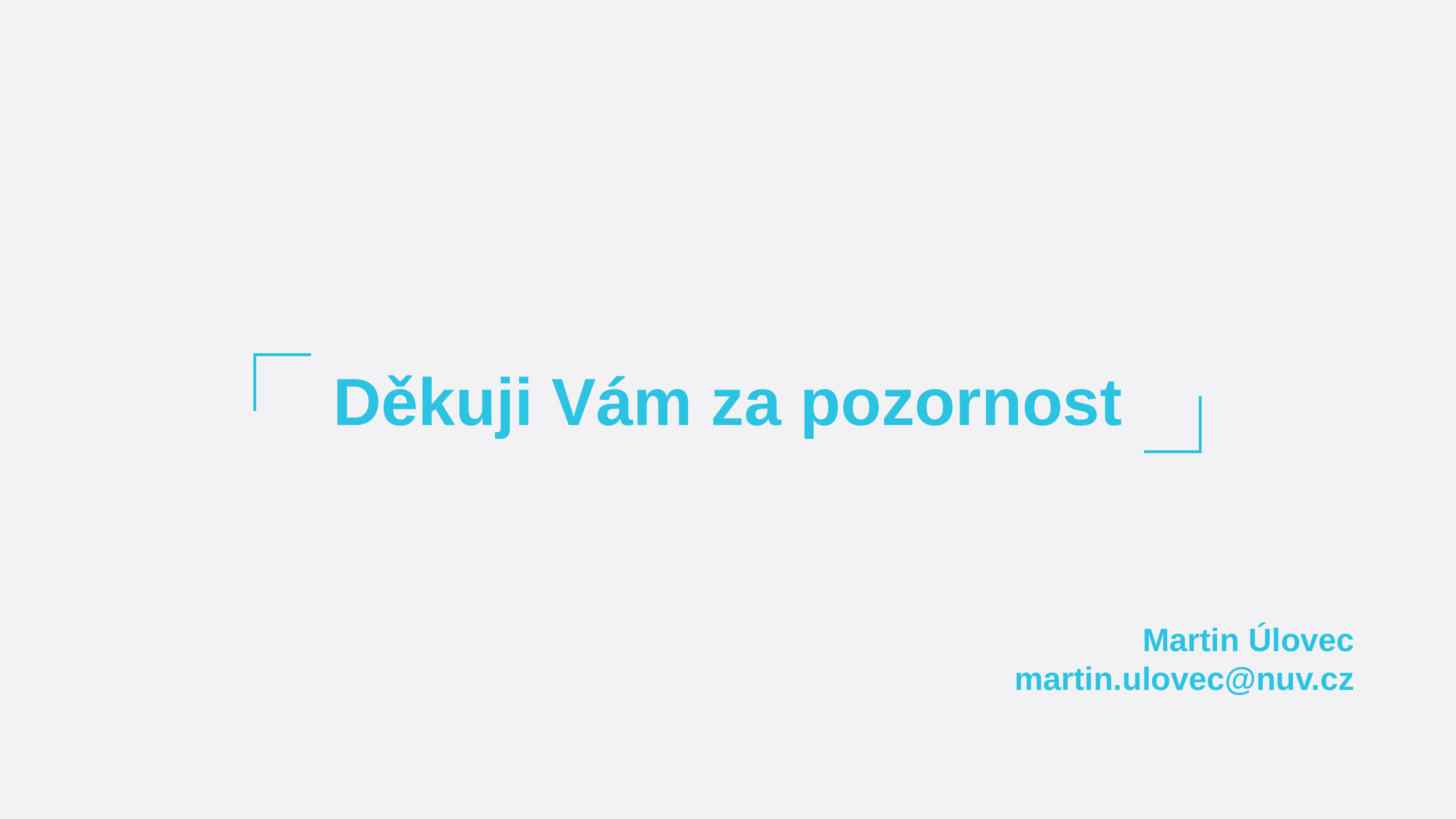

Děkuji Vám za pozornost
Martin Úlovec
martin.ulovec@nuv.cz